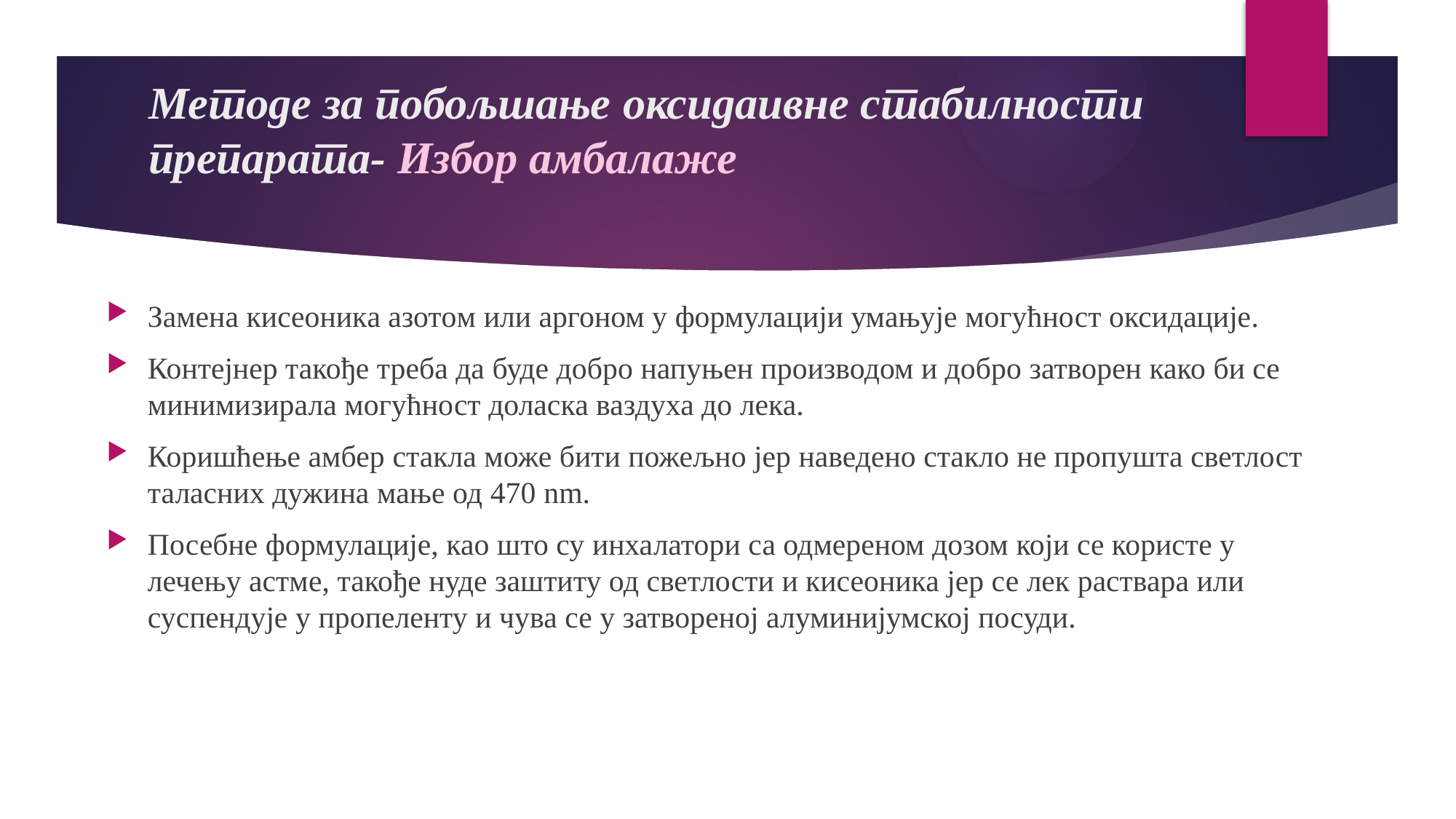

# Методе за побољшање оксидаивне стабилности препарата- Избор амбалаже
Замена кисеоника азотoм или аргоном у формулацији умањује могућност оксидације.
Контејнер такође треба да буде добро напуњен производом и добро затворен како би се минимизирала могућност доласка ваздуха до лека.
Коришћење амбер стакла може бити пожељно јер наведено стакло не пропушта светлост таласних дужина мање од 470 nm.
Посебне формулације, као што су инхалатори са одмереном дозом који се користе у лечењу астме, такође нуде заштиту од светлости и кисеоника јер се лек раствара или суспендује у пропеленту и чува се у затвореној алуминијумској посуди.